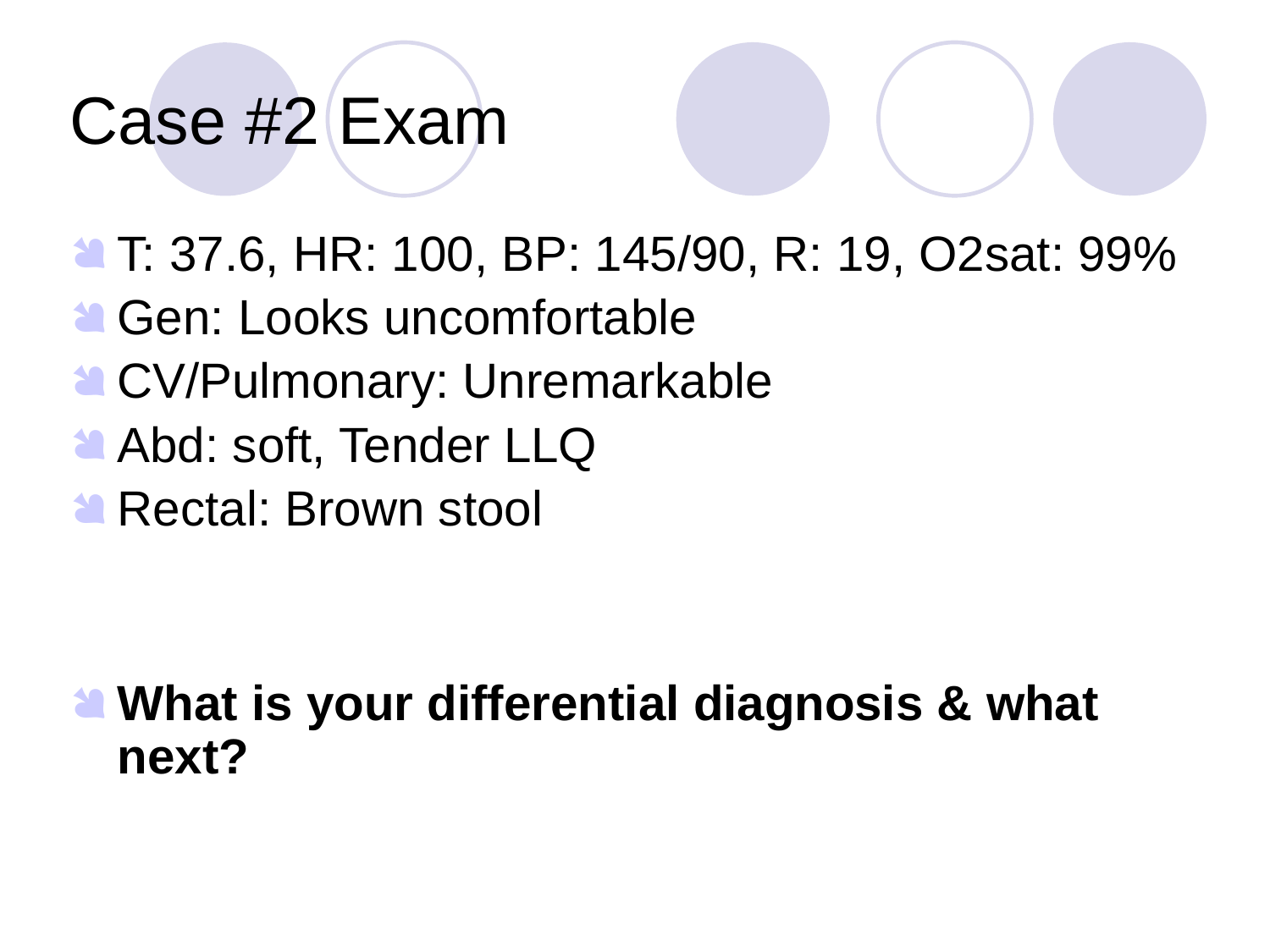

Case #2 Exam
T: 37.6, HR: 100, BP: 145/90, R: 19, O2sat: 99%
Gen: Looks uncomfortable
CV/Pulmonary: Unremarkable
Abd: soft, Tender LLQ
Rectal: Brown stool

What is your differential diagnosis & what next?